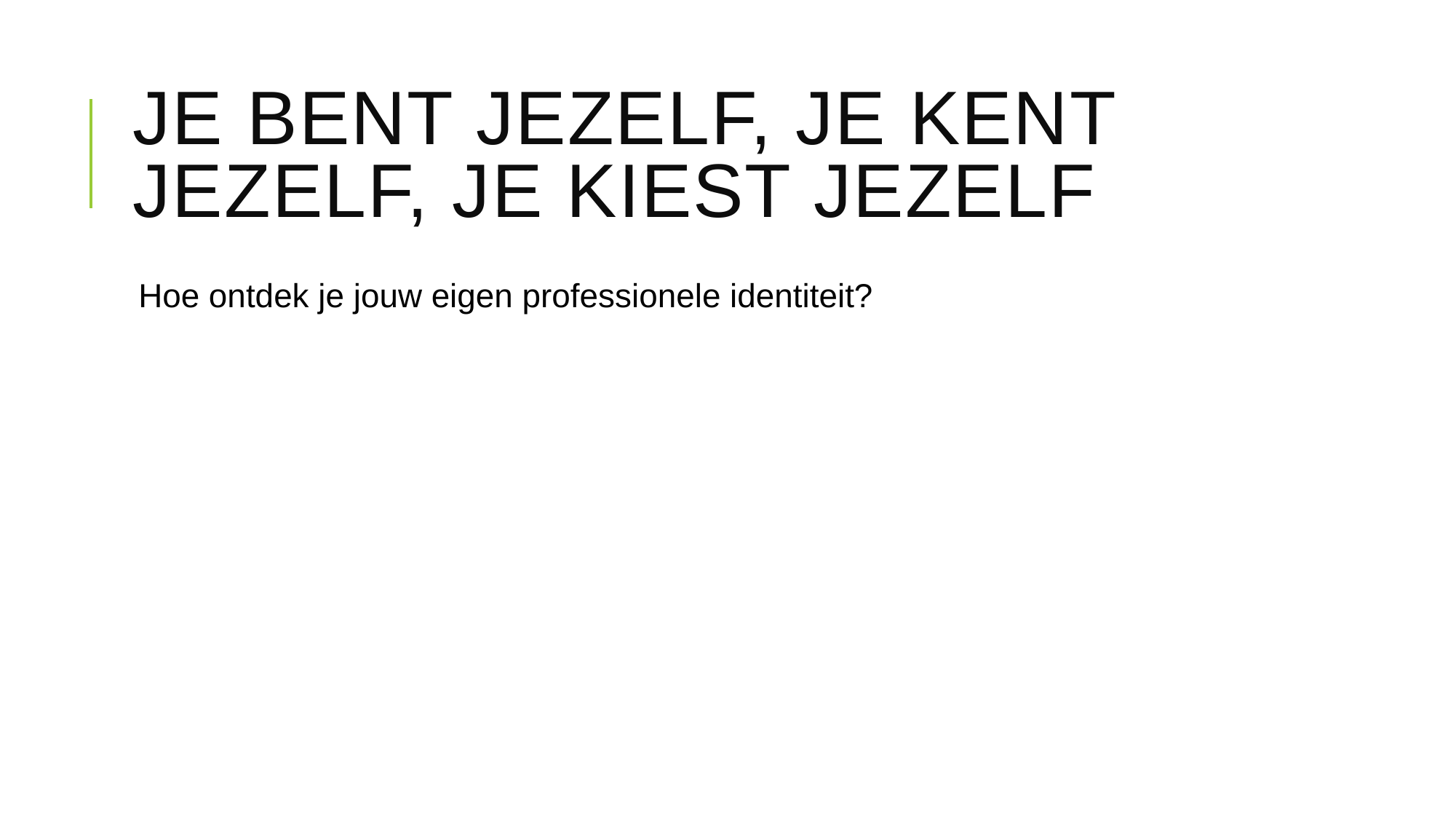

# Je bent jezelf, je kent jezelf, je kiest jezelf
Hoe ontdek je jouw eigen professionele identiteit?